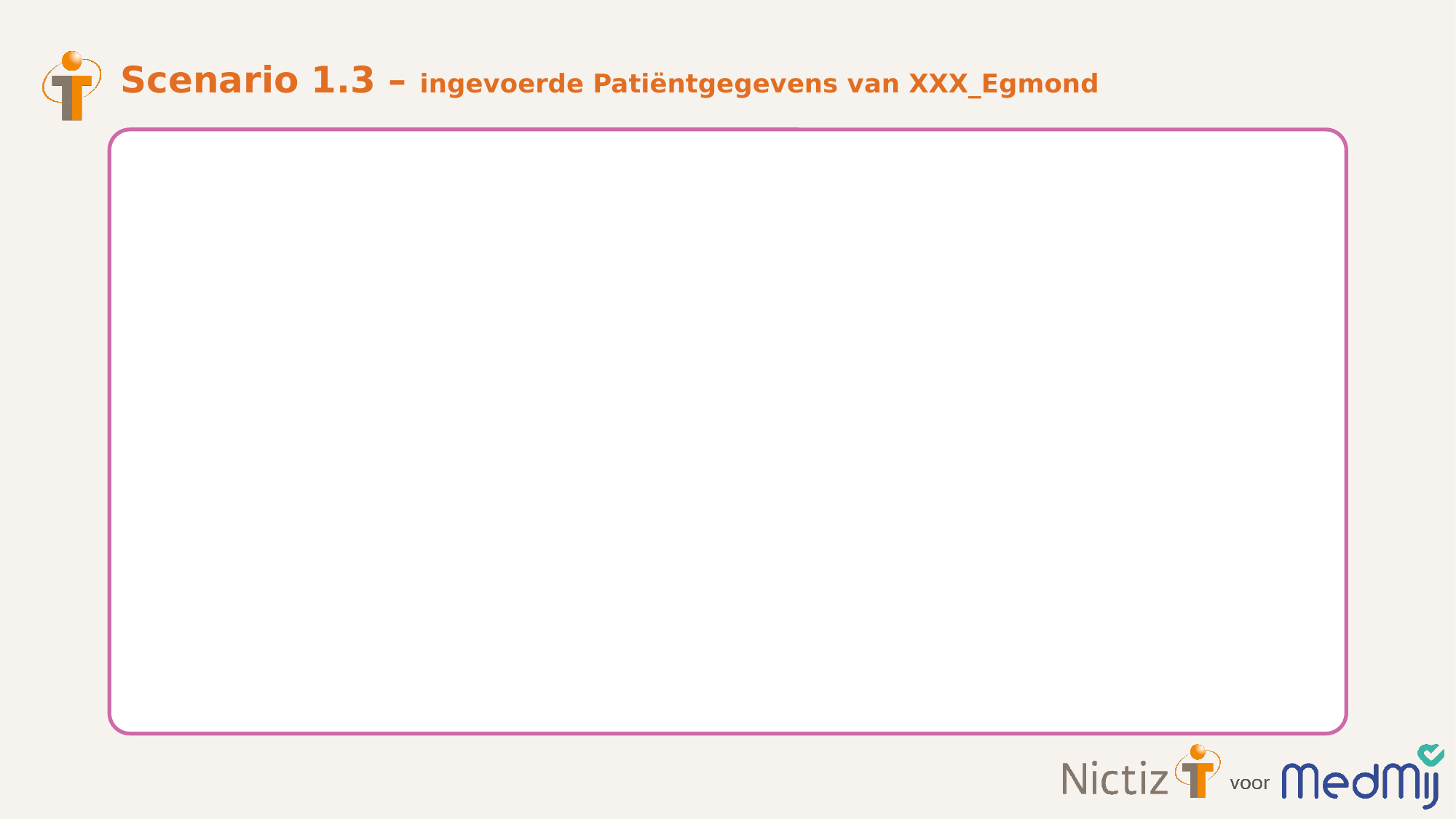

# Scenario 1.3 – ingevoerde Patiëntgegevens van XXX_Egmond